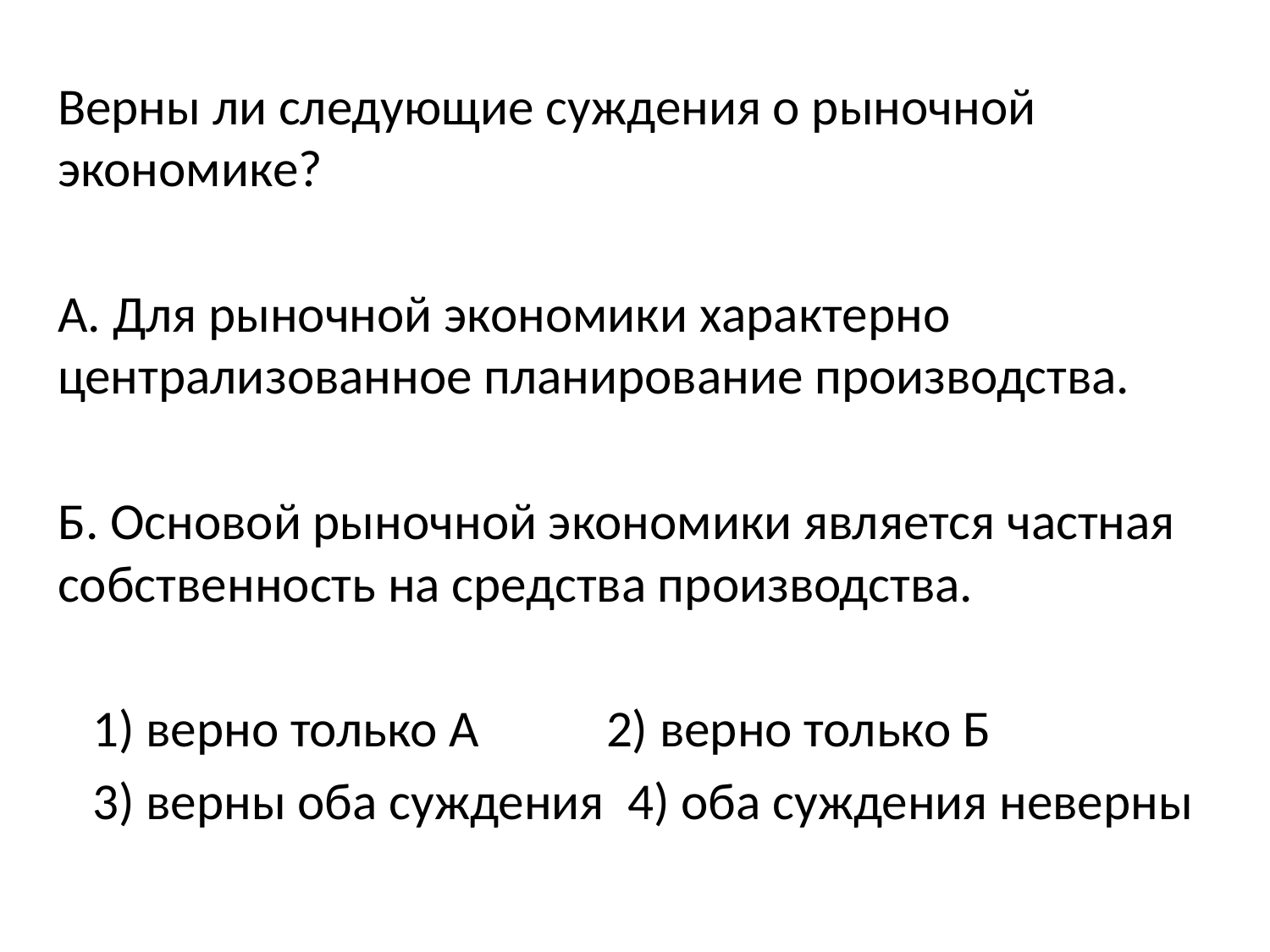

Верны ли следующие суждения о рыночной экономике?

А. Для рыночной экономики характерно централизованное планирование производства.

Б. Основой рыночной экономики является частная собственность на средства производства.

   1) верно только А  	       2) верно только Б
   3) верны оба суждения  4) оба суждения неверны